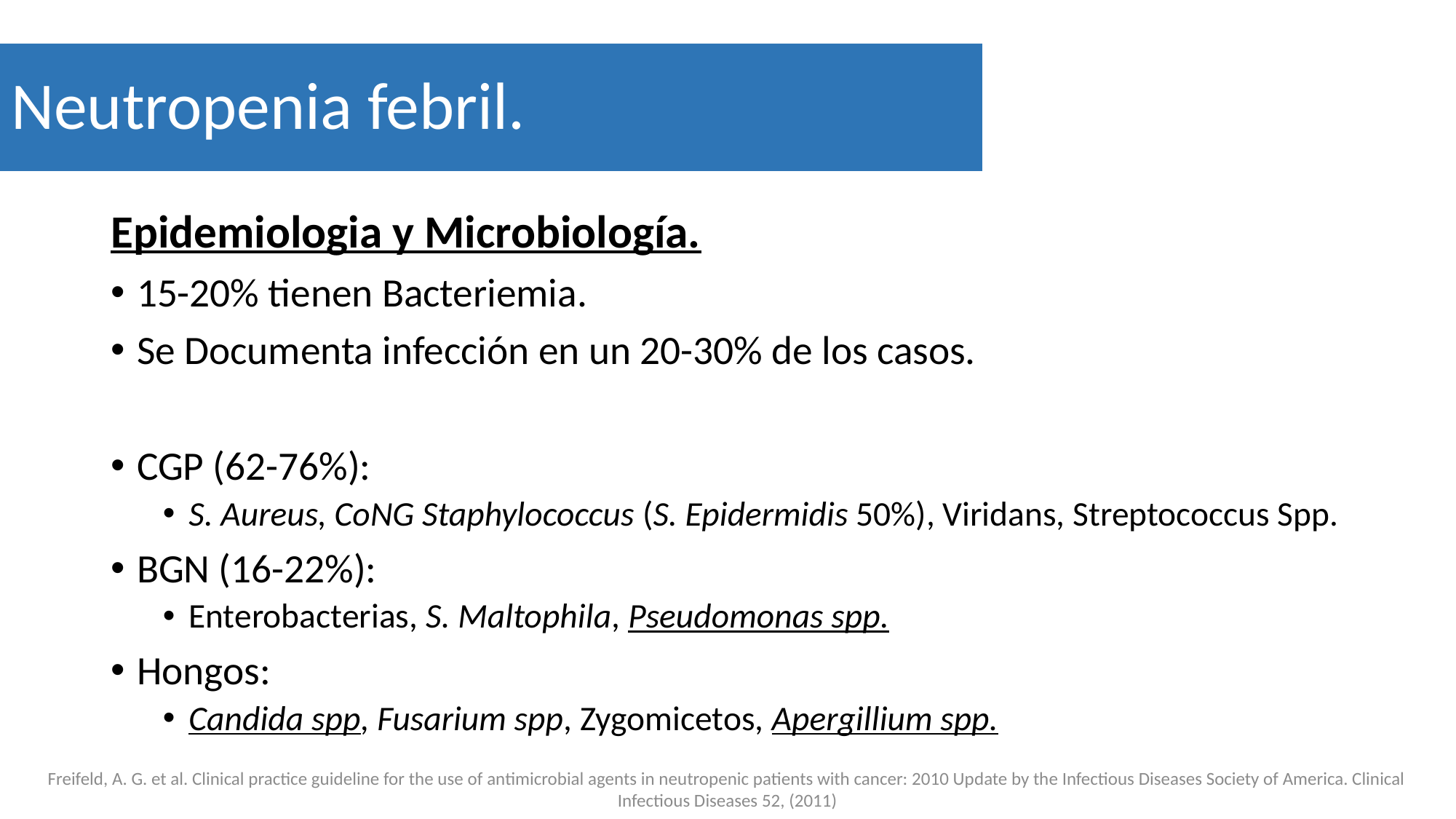

Neutropenia febril.
#
Epidemiologia y Microbiología.
15-20% tienen Bacteriemia.
Se Documenta infección en un 20-30% de los casos.

CGP (62-76%):
S. Aureus, CoNG Staphylococcus (S. Epidermidis 50%), Viridans, Streptococcus Spp.
BGN (16-22%):
Enterobacterias, S. Maltophila, Pseudomonas spp.
Hongos:
Candida spp, Fusarium spp, Zygomicetos, Apergillium spp.

Freifeld, A. G. et al. Clinical practice guideline for the use of antimicrobial agents in neutropenic patients with cancer: 2010 Update by the Infectious Diseases Society of America. Clinical Infectious Diseases 52, (2011)